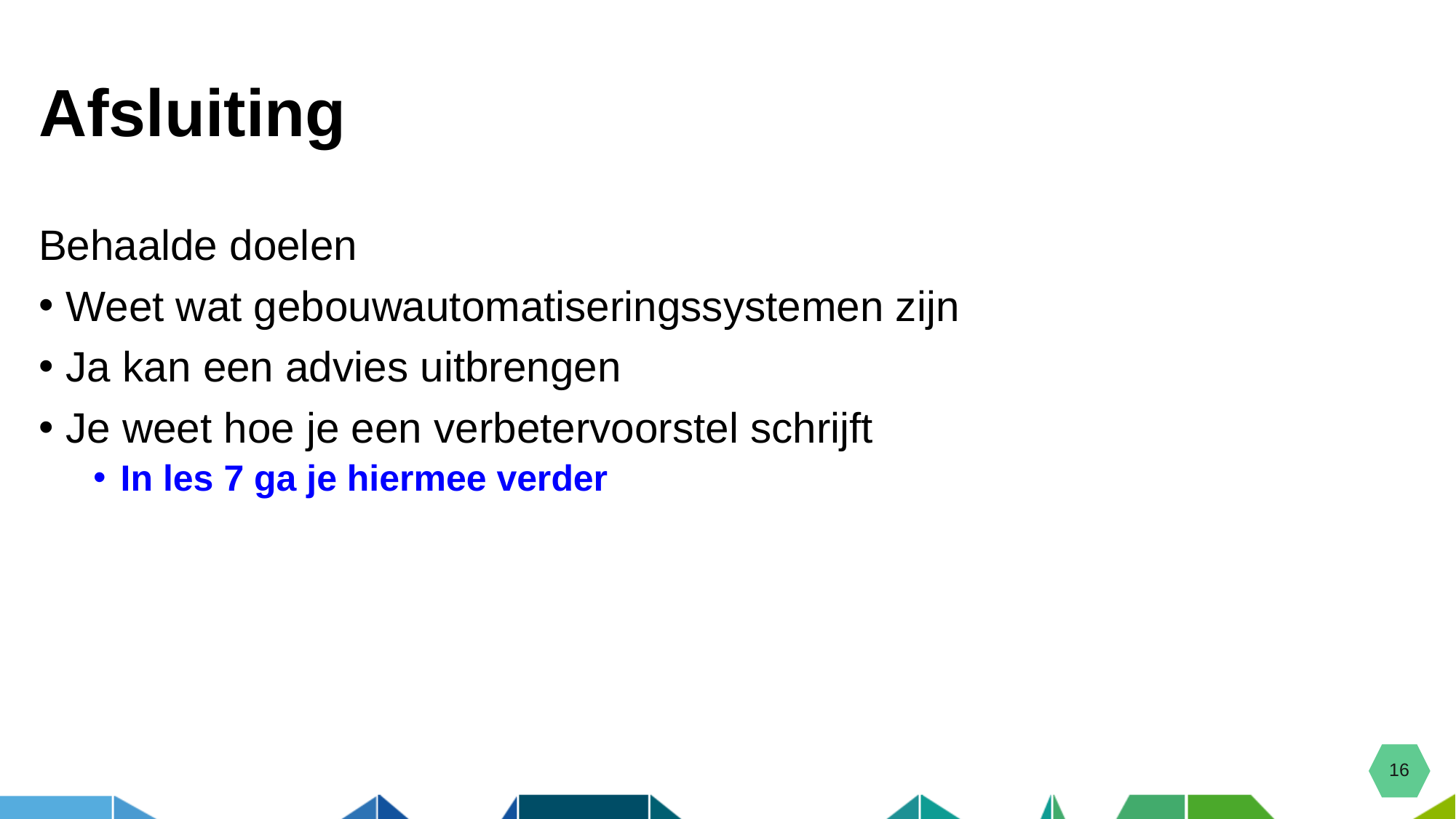

# Afsluiting
Behaalde doelen
Weet wat gebouwautomatiseringssystemen zijn
Ja kan een advies uitbrengen
Je weet hoe je een verbetervoorstel schrijft
In les 7 ga je hiermee verder

16